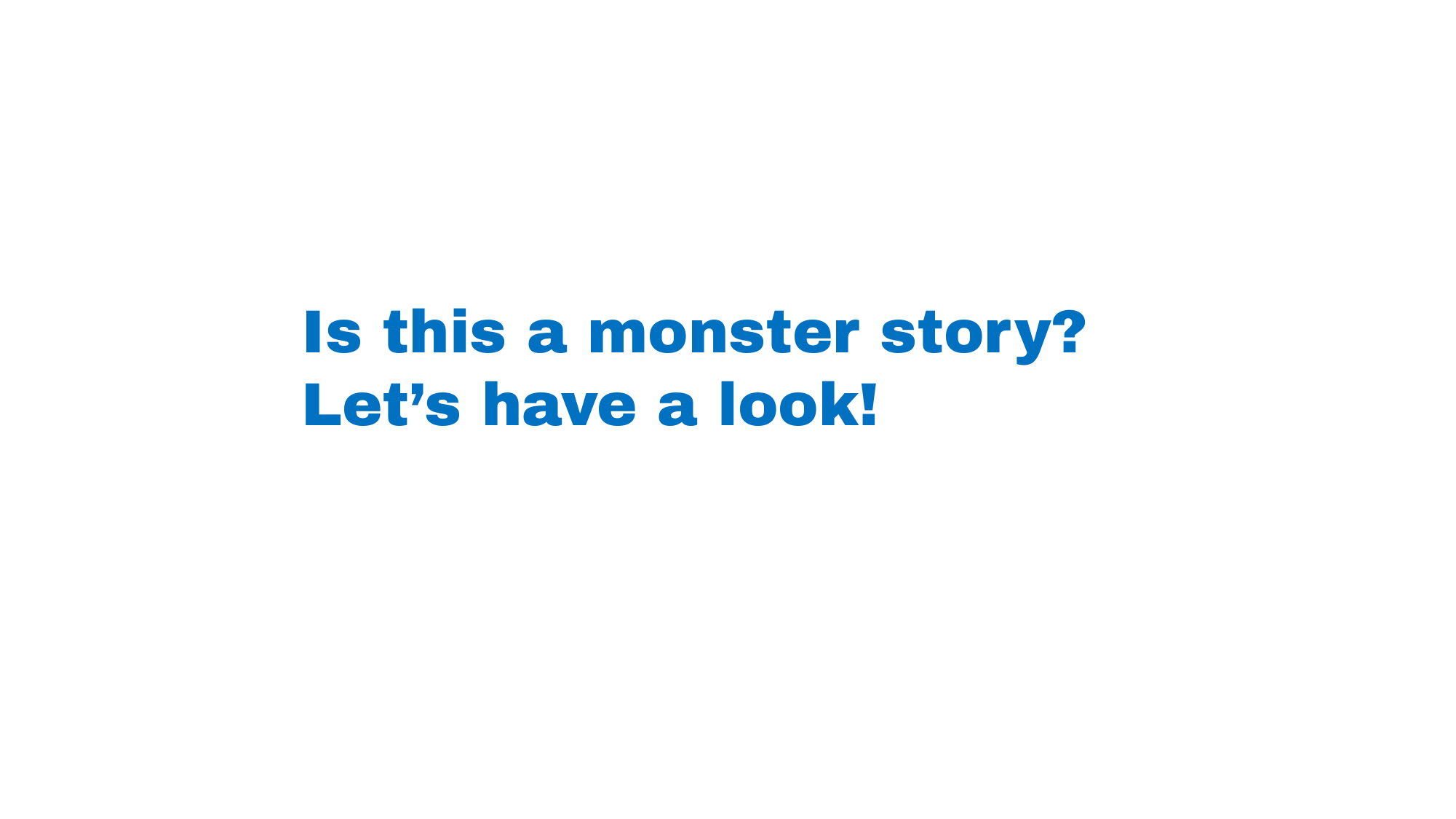

Is this a monster story?
Let’s have a look!